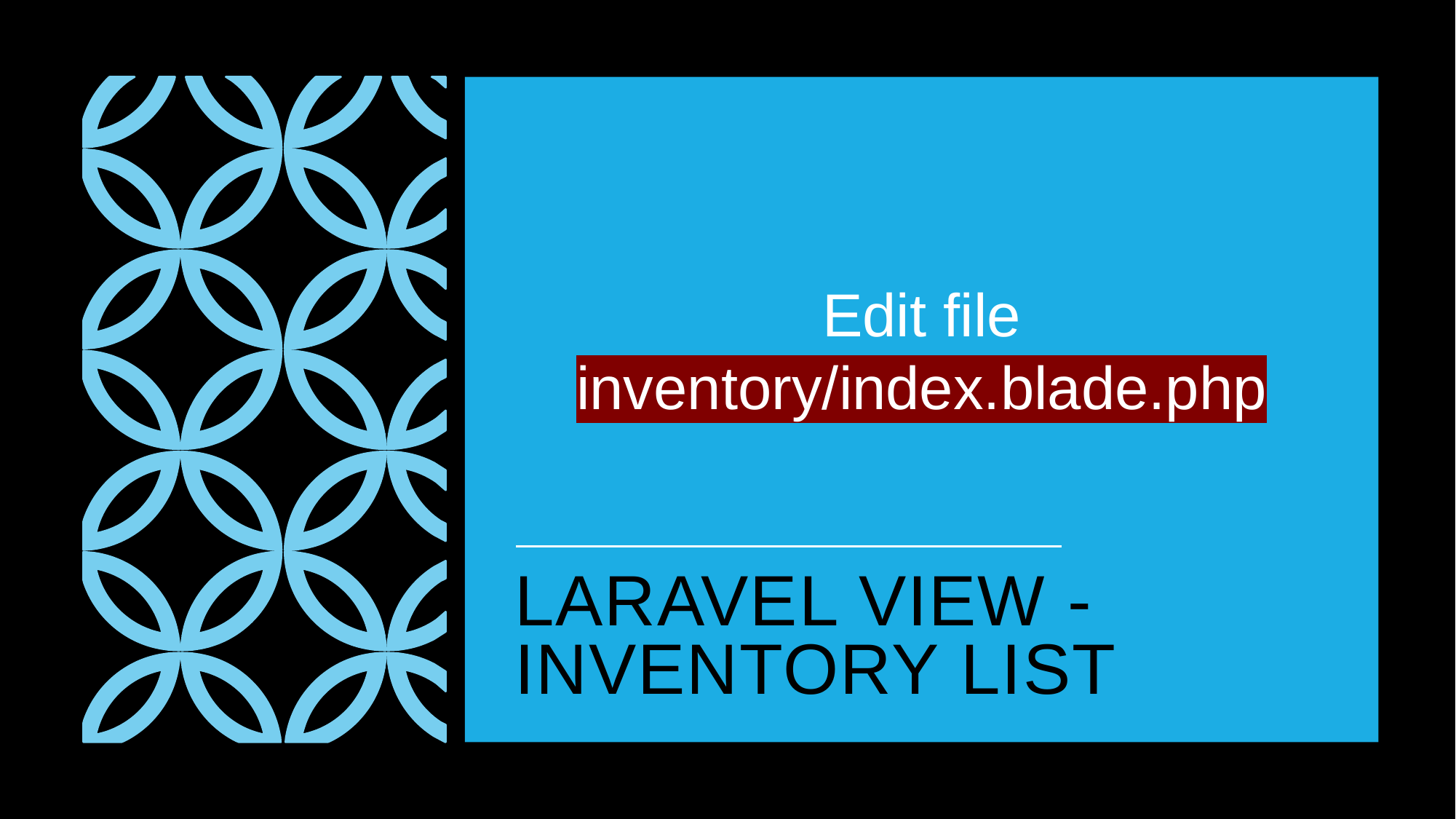

Edit file inventory/index.blade.php
# Laravel VIEW - Inventory list